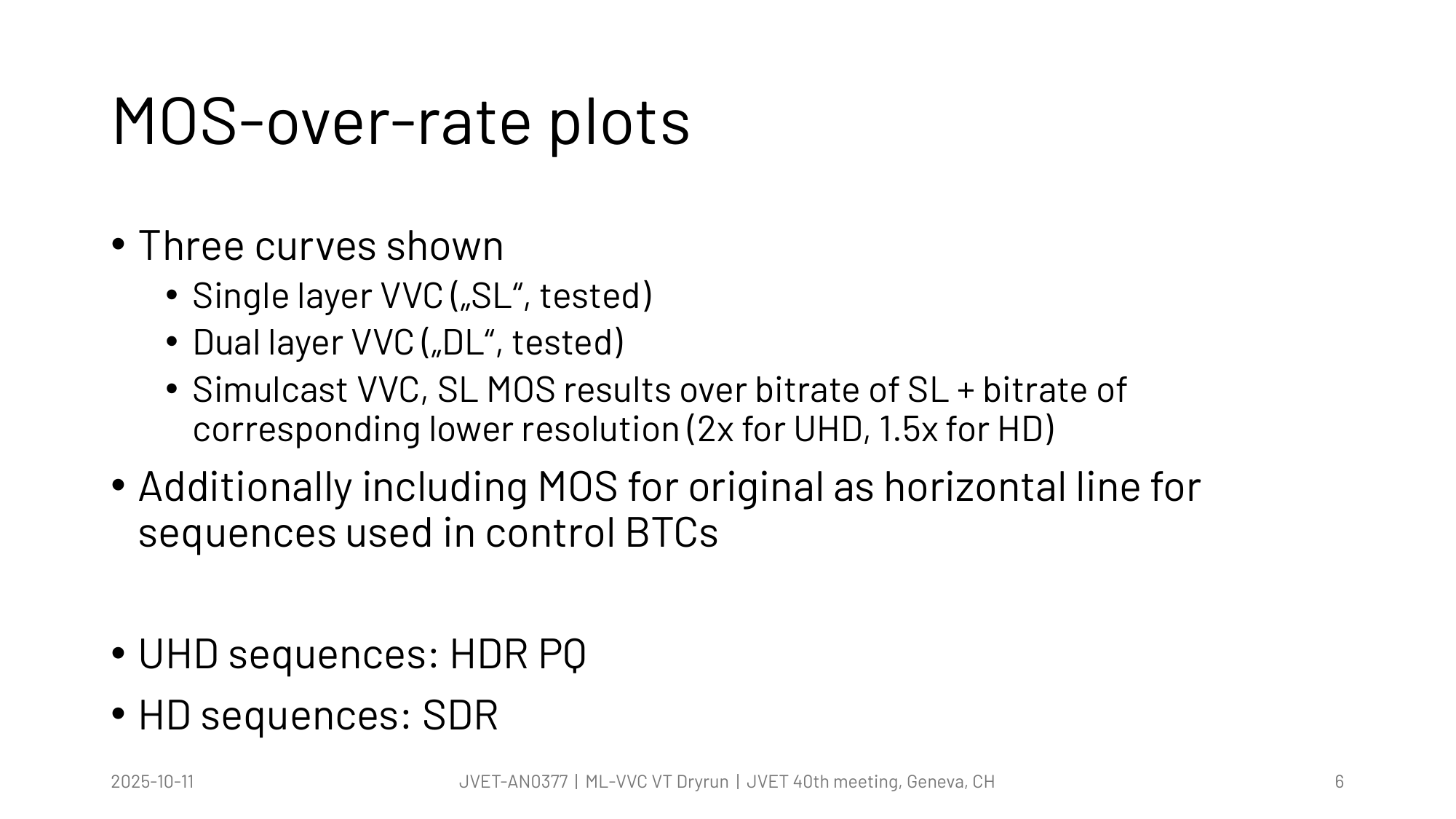

# MOS-over-rate plots
Three curves shown
Single layer VVC („SL“, tested)
Dual layer VVC („DL“, tested)
Simulcast VVC, SL MOS results over bitrate of SL + bitrate of corresponding lower resolution (2x for UHD, 1.5x for HD)
Additionally including MOS for original as horizontal line for sequences used in control BTCs

UHD sequences: HDR PQ
HD sequences: SDR
2025-10-11
JVET-AN0377  |  ML-VVC VT Dryrun  |  JVET 40th meeting, Geneva, CH
6